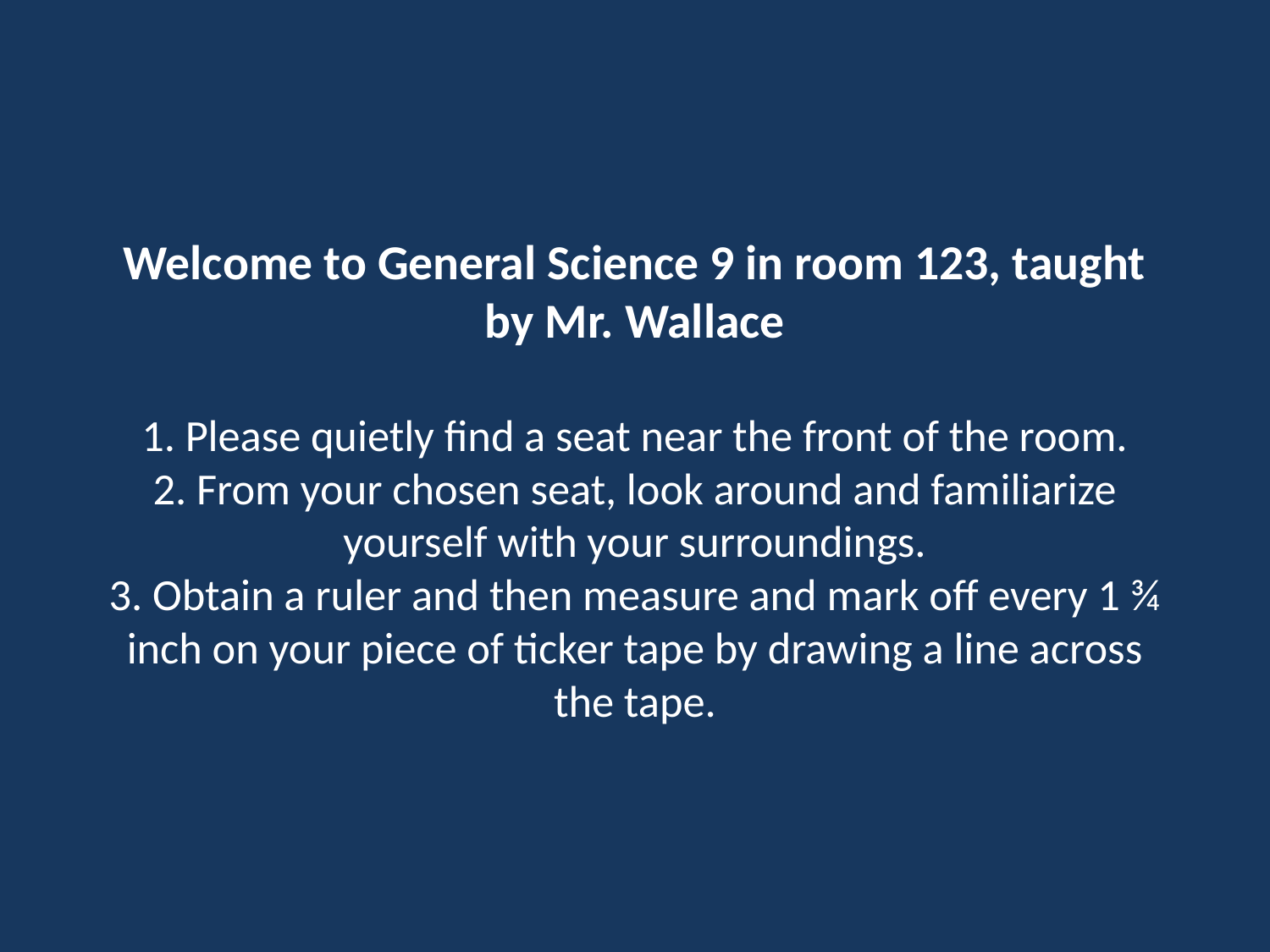

# Welcome to General Science 9 in room 123, taught by Mr. Wallace 1. Please quietly find a seat near the front of the room. 2. From your chosen seat, look around and familiarize yourself with your surroundings. 3. Obtain a ruler and then measure and mark off every 1 ¾ inch on your piece of ticker tape by drawing a line across the tape.